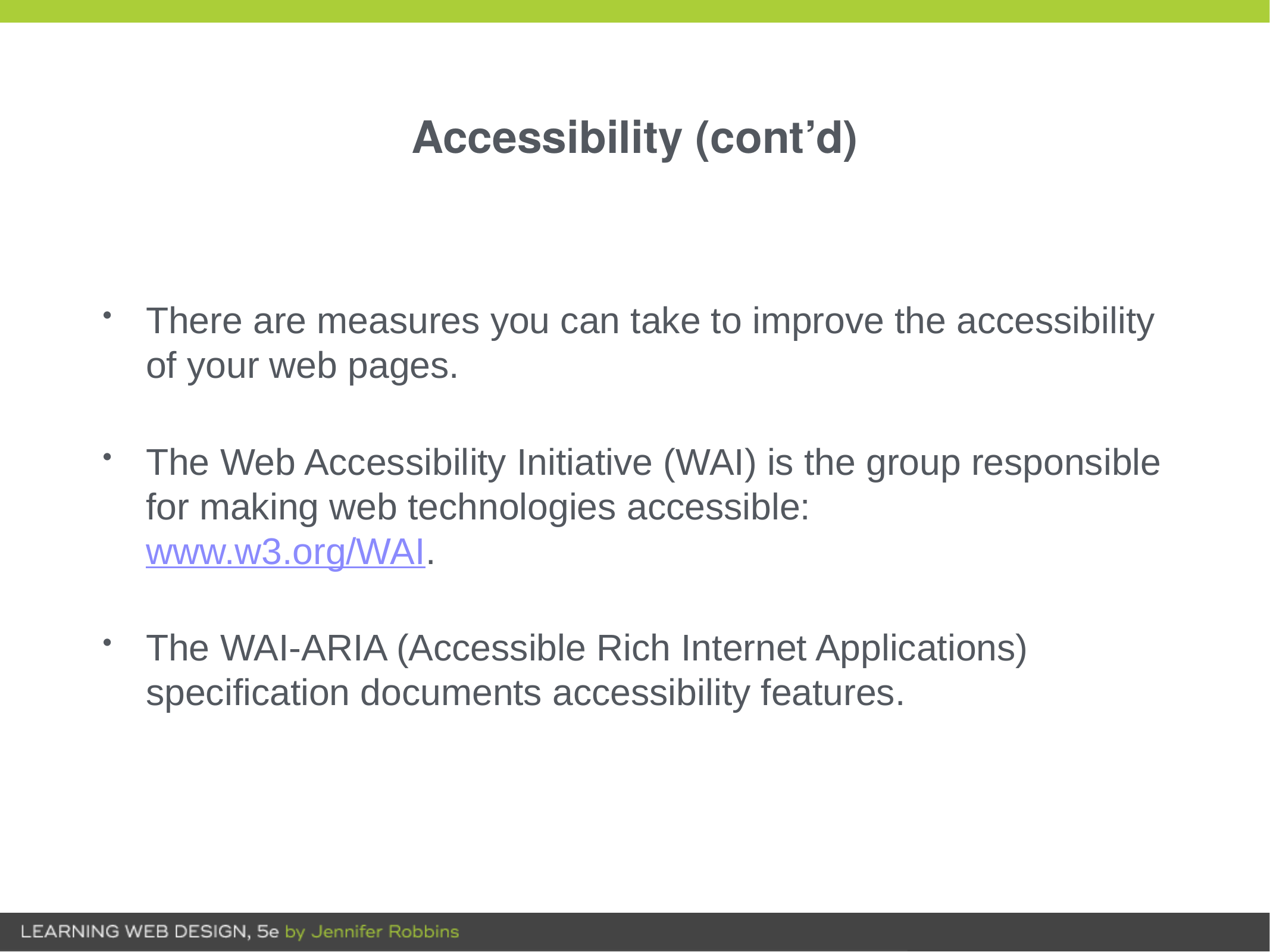

# Accessibility (cont’d)
There are measures you can take to improve the accessibility of your web pages.
The Web Accessibility Initiative (WAI) is the group responsible for making web technologies accessible:
www.w3.org/WAI.
The WAI-ARIA (Accessible Rich Internet Applications) specification documents accessibility features.